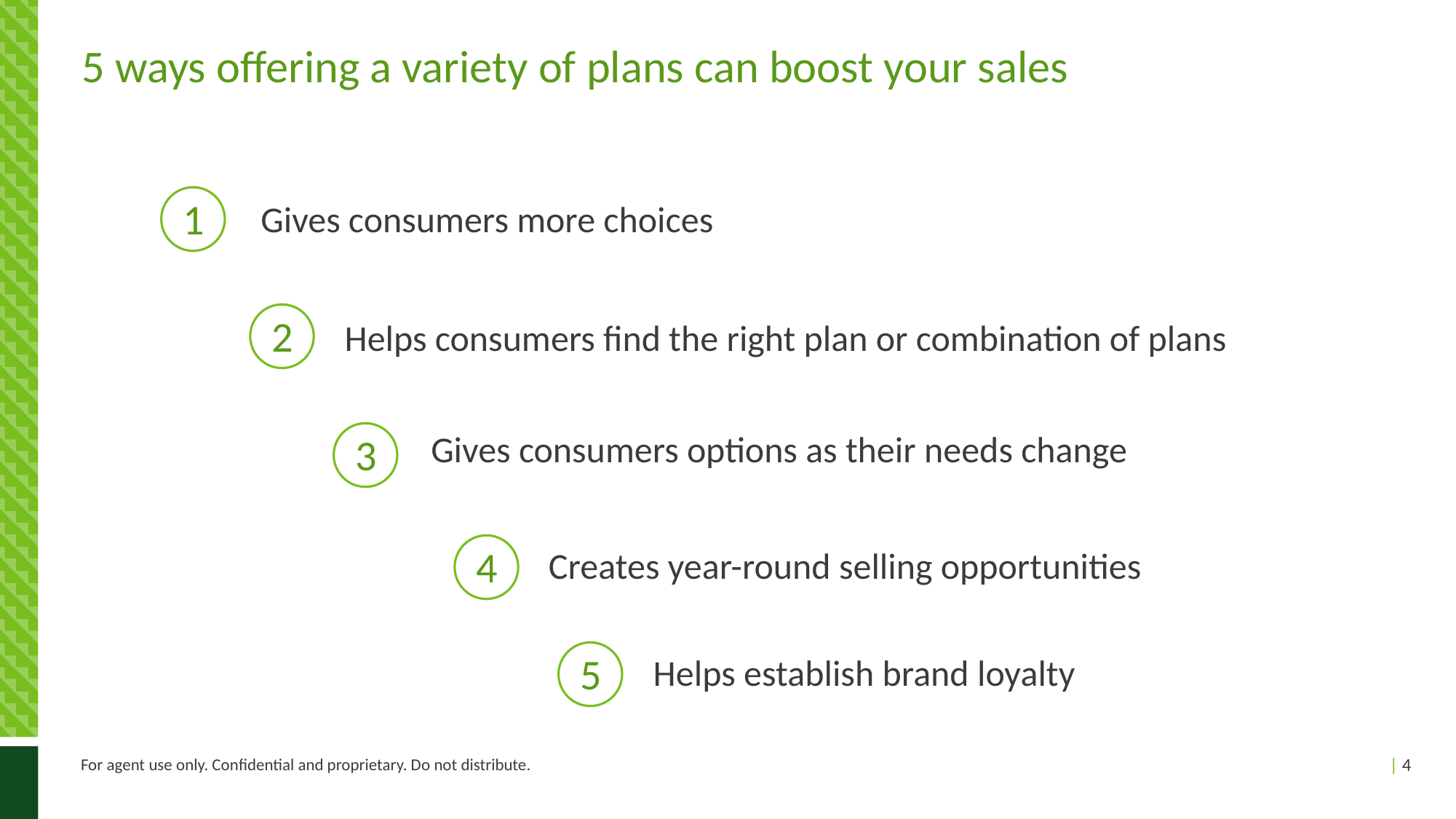

# 5 ways offering a variety of plans can boost your sales
1

Gives consumers more choices
2

Helps consumers find the right plan or combination of plans
3

Gives consumers options as their needs change
4

Creates year-round selling opportunities
5

Helps establish brand loyalty